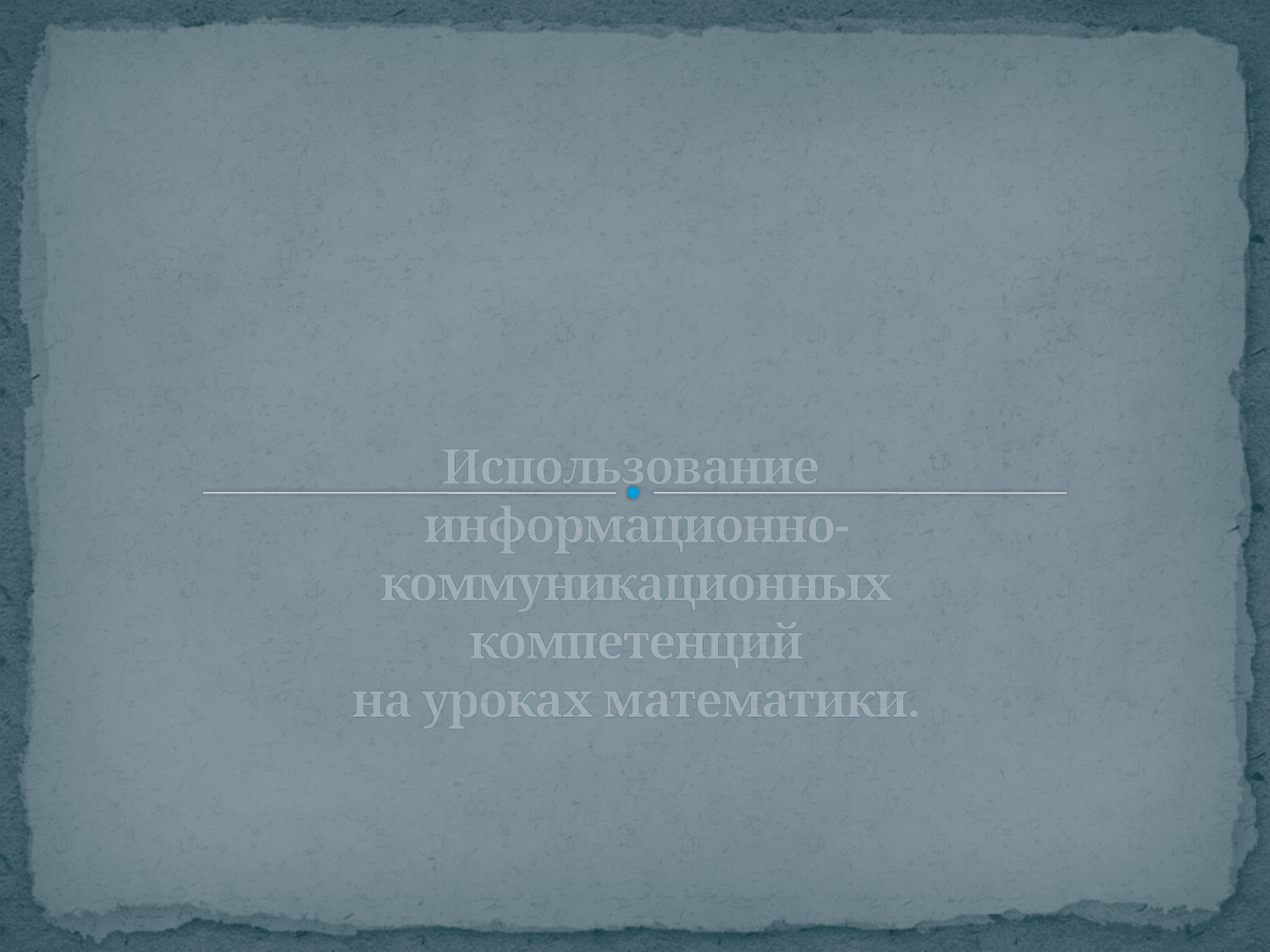

# Использование информационно- коммуникационных компетенций на уроках математики.